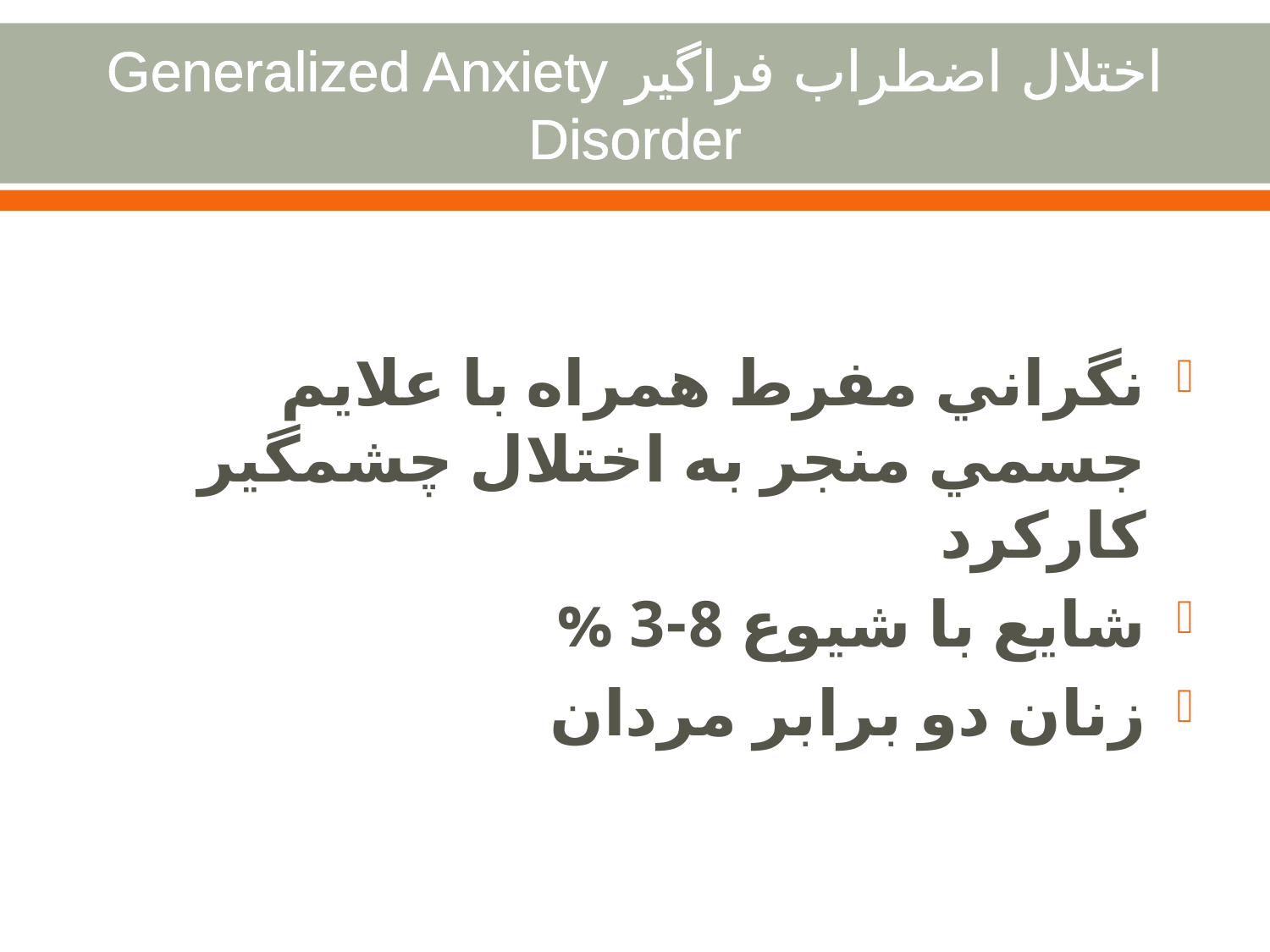

# اختلال اضطراب فراگير Generalized Anxiety Disorder
نگراني مفرط همراه با علايم جسمي منجر به اختلال چشمگير كاركرد
شايع با شيوع 8-3 %
زنان دو برابر مردان